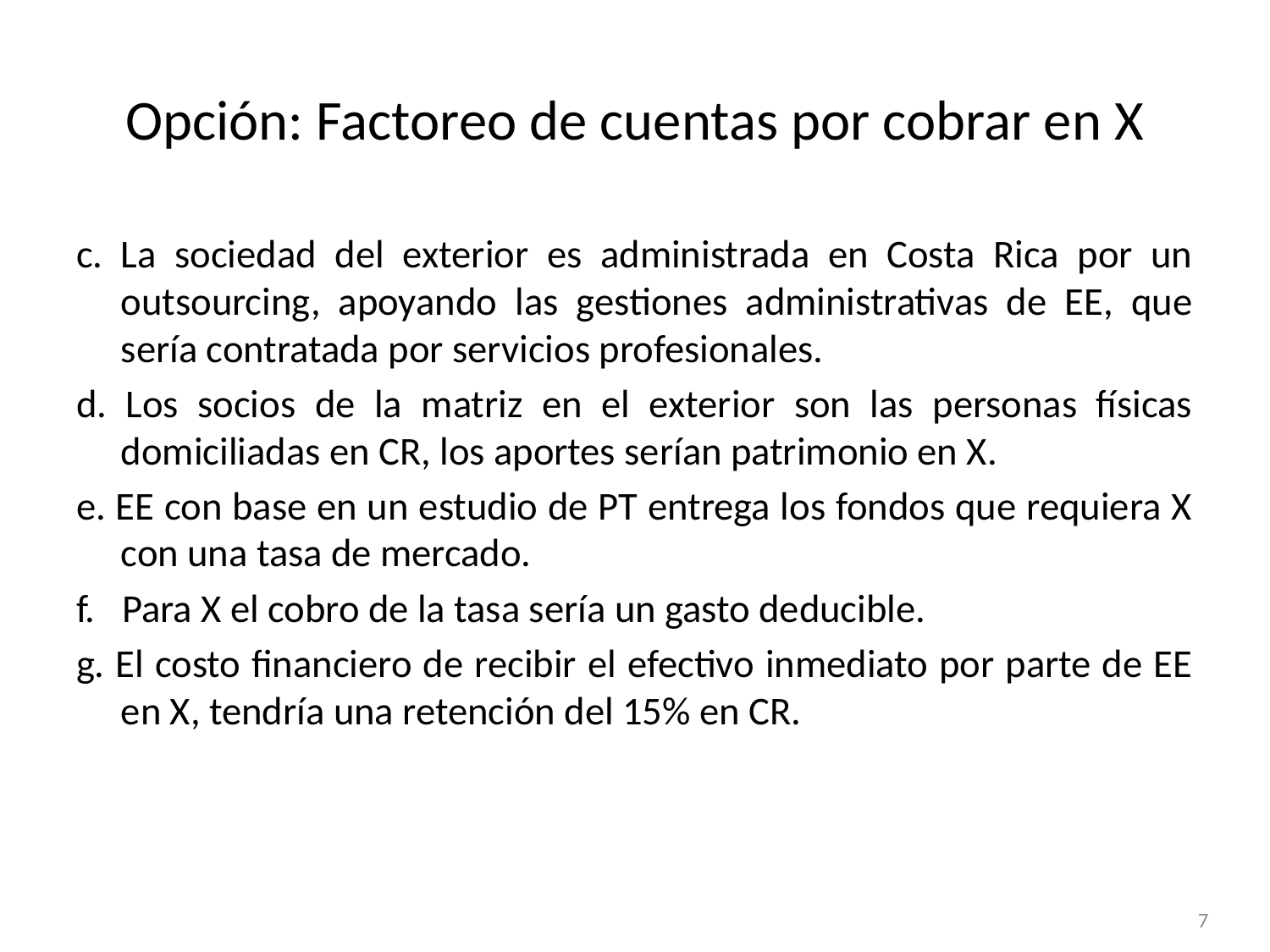

# Opción: Factoreo de cuentas por cobrar en X
c. La sociedad del exterior es administrada en Costa Rica por un outsourcing, apoyando las gestiones administrativas de EE, que sería contratada por servicios profesionales.
d. Los socios de la matriz en el exterior son las personas físicas domiciliadas en CR, los aportes serían patrimonio en X.
e. EE con base en un estudio de PT entrega los fondos que requiera X con una tasa de mercado.
f.   Para X el cobro de la tasa sería un gasto deducible.
g. El costo financiero de recibir el efectivo inmediato por parte de EE en X, tendría una retención del 15% en CR.

7